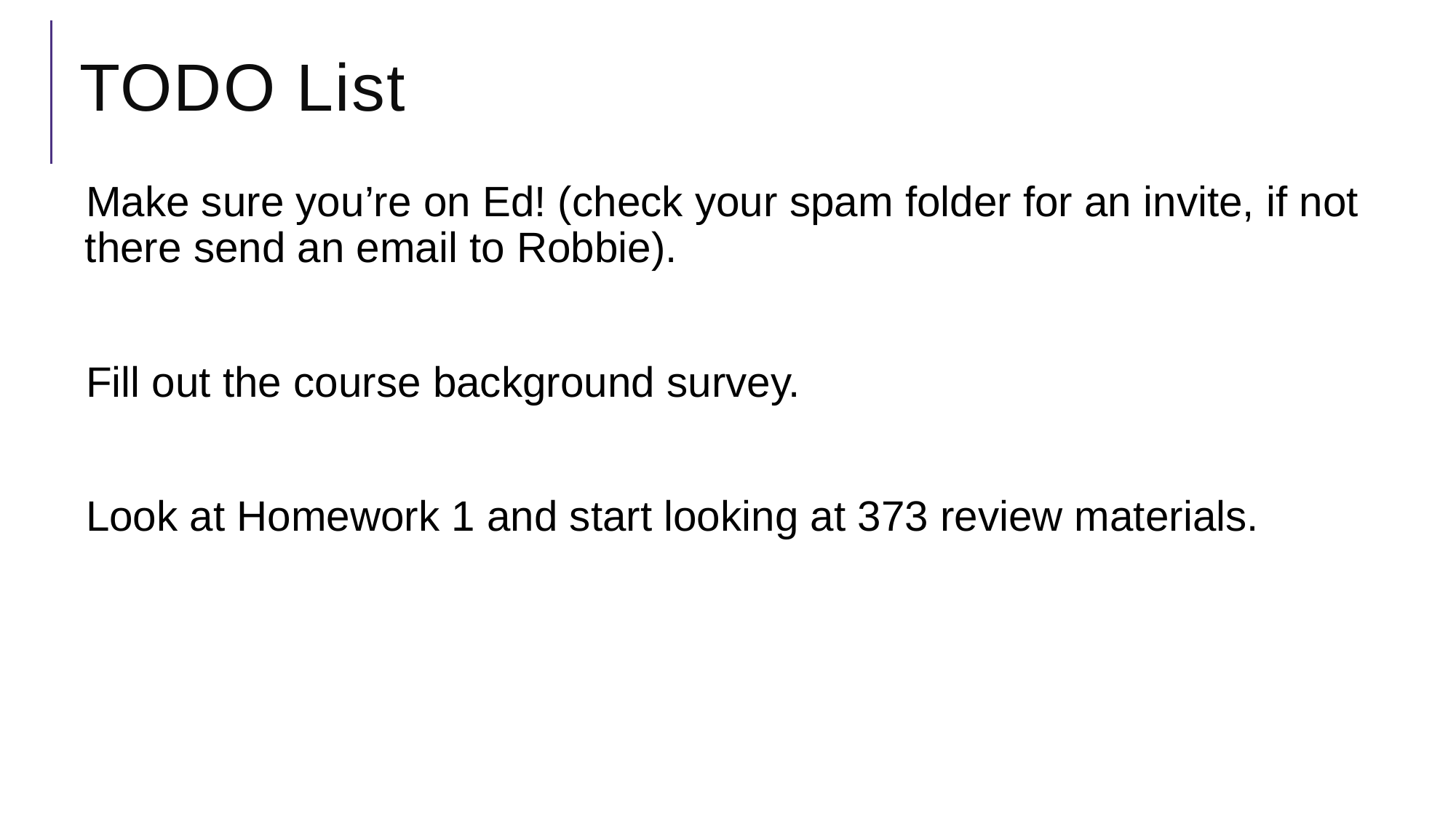

# TODO List
Make sure you’re on Ed! (check your spam folder for an invite, if not there send an email to Robbie).

Fill out the course background survey.

Look at Homework 1 and start looking at 373 review materials.